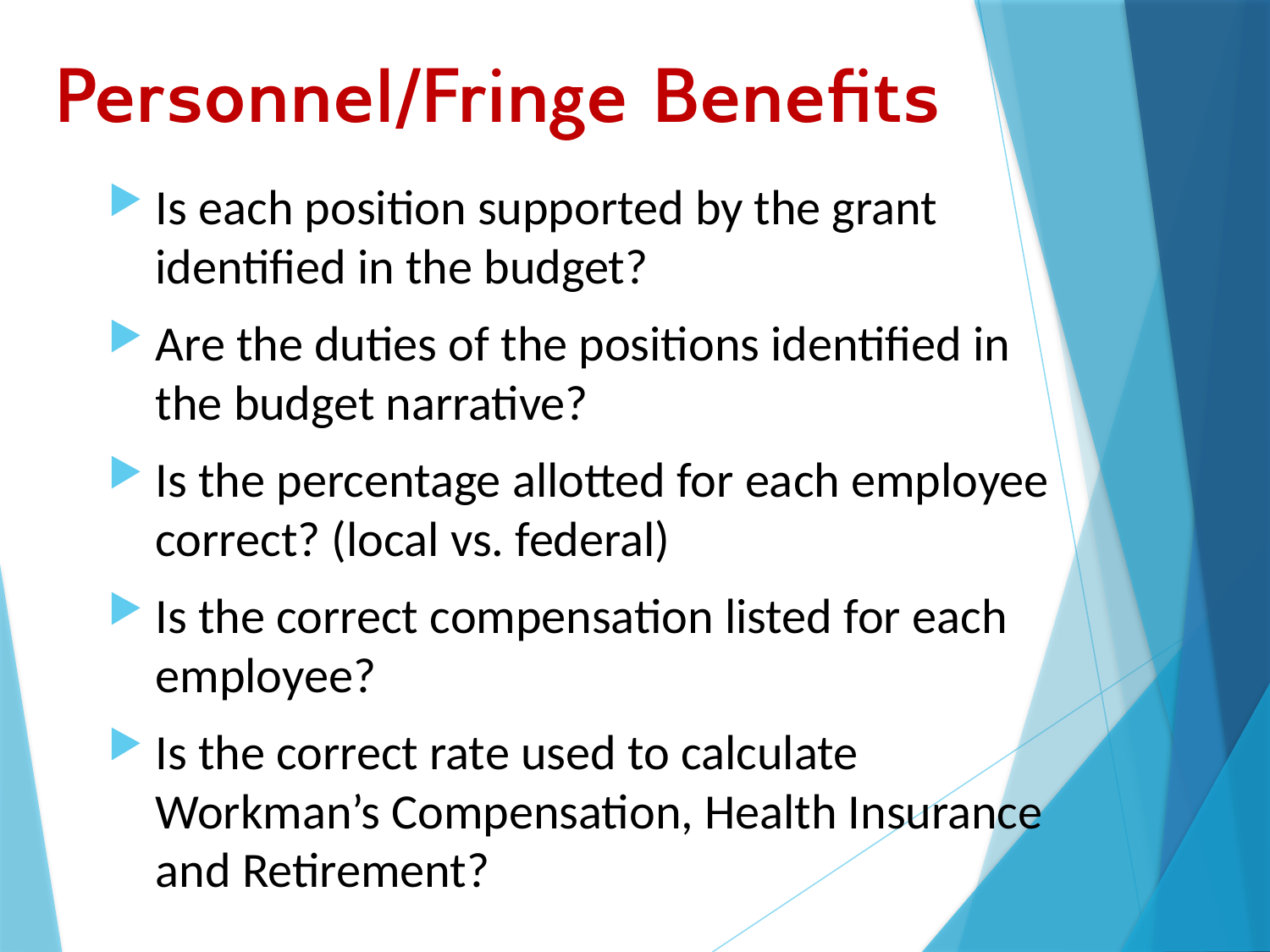

# Personnel/Fringe Benefits
Is each position supported by the grant identified in the budget?
Are the duties of the positions identified in the budget narrative?
Is the percentage allotted for each employee correct? (local vs. federal)
Is the correct compensation listed for each employee?
Is the correct rate used to calculate Workman’s Compensation, Health Insurance and Retirement?